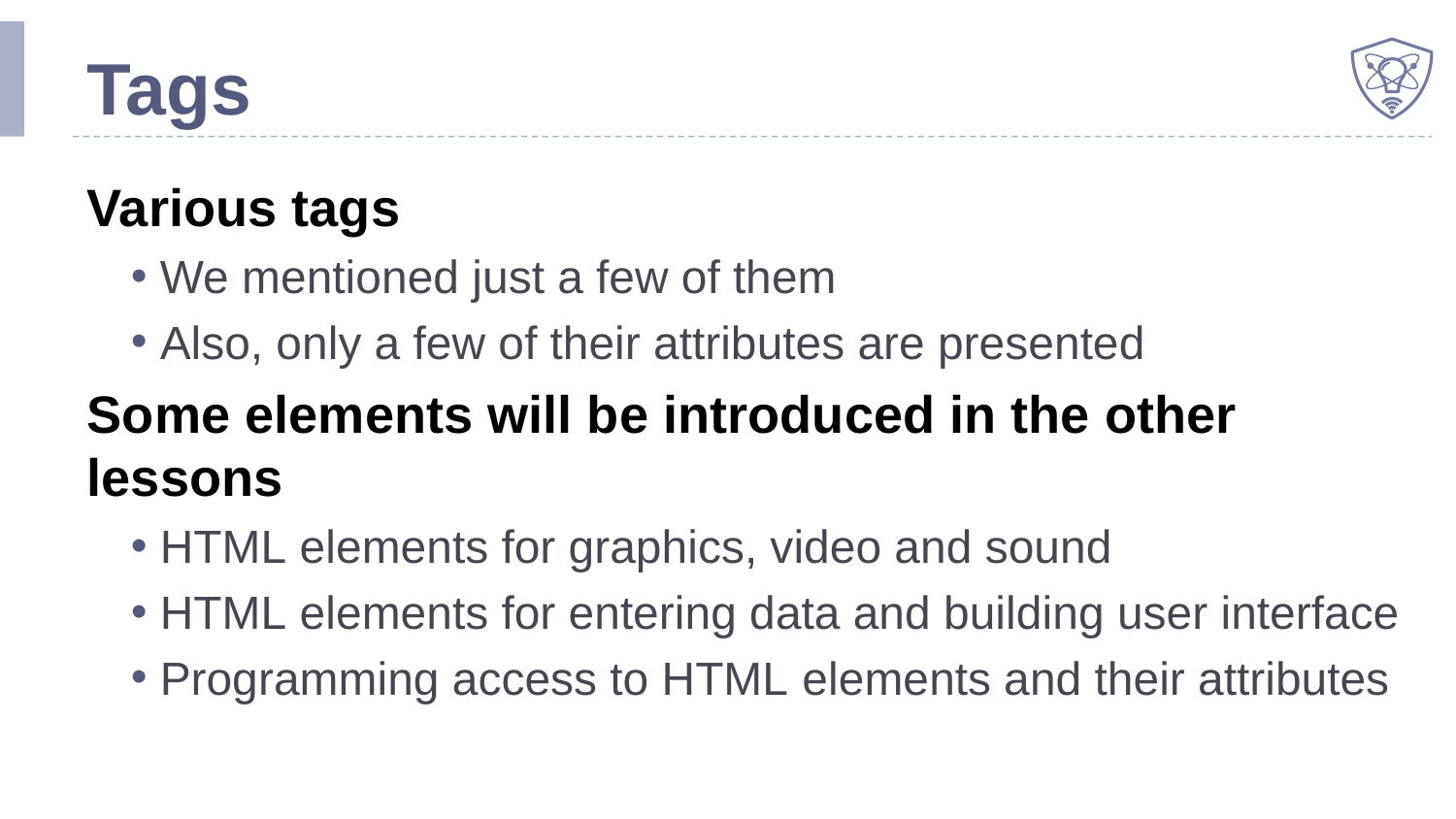

# Tags
Various tags
We mentioned just a few of them
Also, only a few of their attributes are presented
Some elements will be introduced in the other lessons
HTML elements for graphics, video and sound
HTML elements for entering data and building user interface
Programming access to HTML elements and their attributes